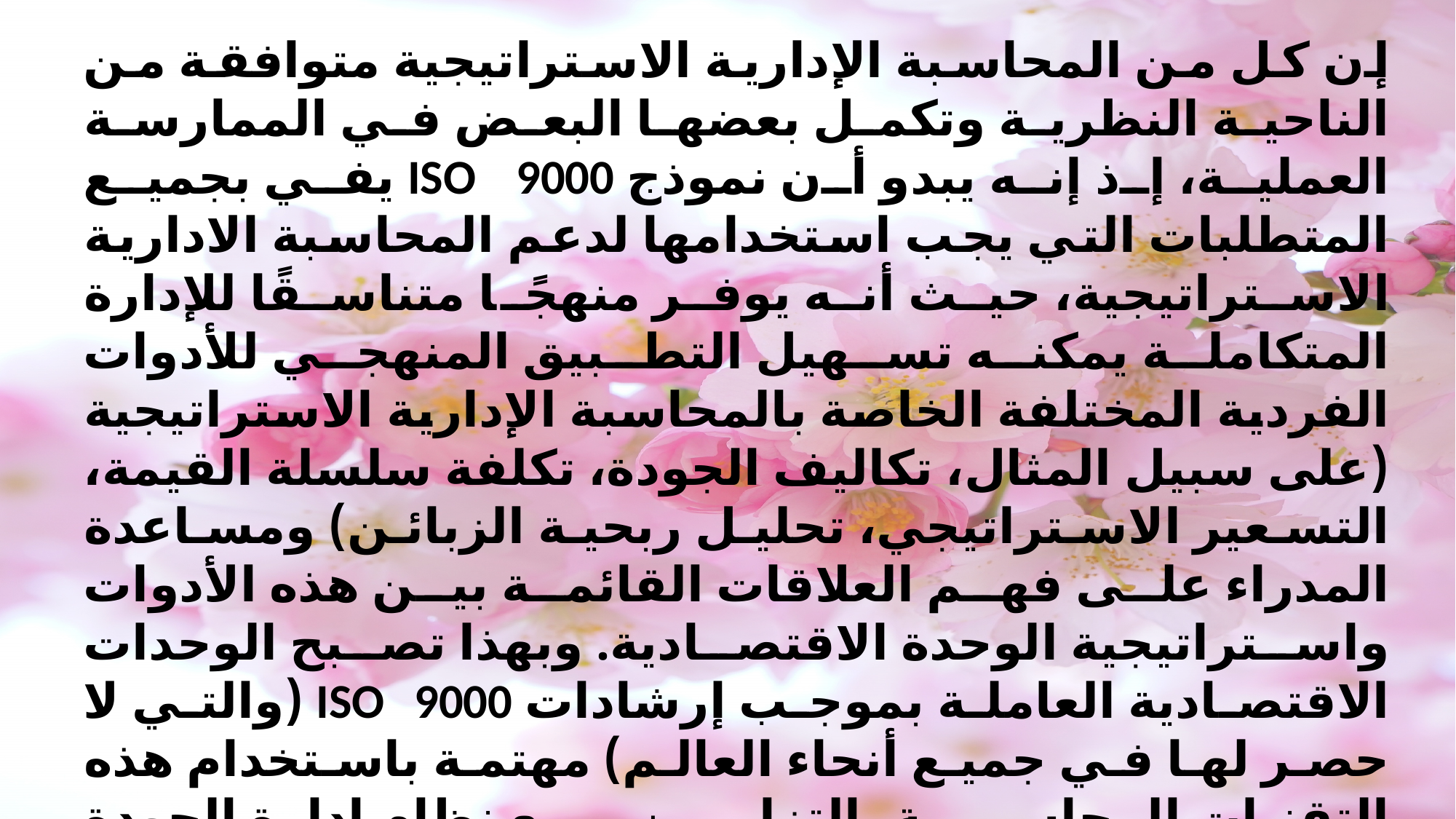

إن كل من المحاسبة الإدارية الاستراتيجية متوافقة من الناحية النظرية وتكمل بعضها البعض في الممارسة العملية، إذ إنه يبدو أن نموذج ISO 9000 يفي بجميع المتطلبات التي يجب استخدامها لدعم المحاسبة الادارية الاستراتيجية، حيث أنه يوفر منهجًا متناسقًا للإدارة المتكاملة يمكنه تسهيل التطبيق المنهجي للأدوات الفردية المختلفة الخاصة بالمحاسبة الإدارية الاستراتيجية (على سبيل المثال، تكاليف الجودة، تكلفة سلسلة القيمة، التسعير الاستراتيجي، تحليل ربحية الزبائن) ومساعدة المدراء على فهم العلاقات القائمة بين هذه الأدوات واستراتيجية الوحدة الاقتصادية. وبهذا تصبح الوحدات الاقتصادية العاملة بموجب إرشادات ISO 9000 (والتي لا حصر لها في جميع أنحاء العالم) مهتمة باستخدام هذه التقنيات المحاسبية بالتزامن مع نظام إدارة الجودة الخاص بها، وبالتالي، يمكن أن تحصل المحاسبة الادارية الاستراتيجية على أهمية عملية. علاوة على ذلك، تظهر ممارسات المحاسبة الادارية الاستراتيجية كمكمل مثالي لإطار عمل ISO 9000، لأنها قادرة على توفير مؤشرات محددة حول التأثيرات المحتملة والفعلية لإجراءات الجودة.
#